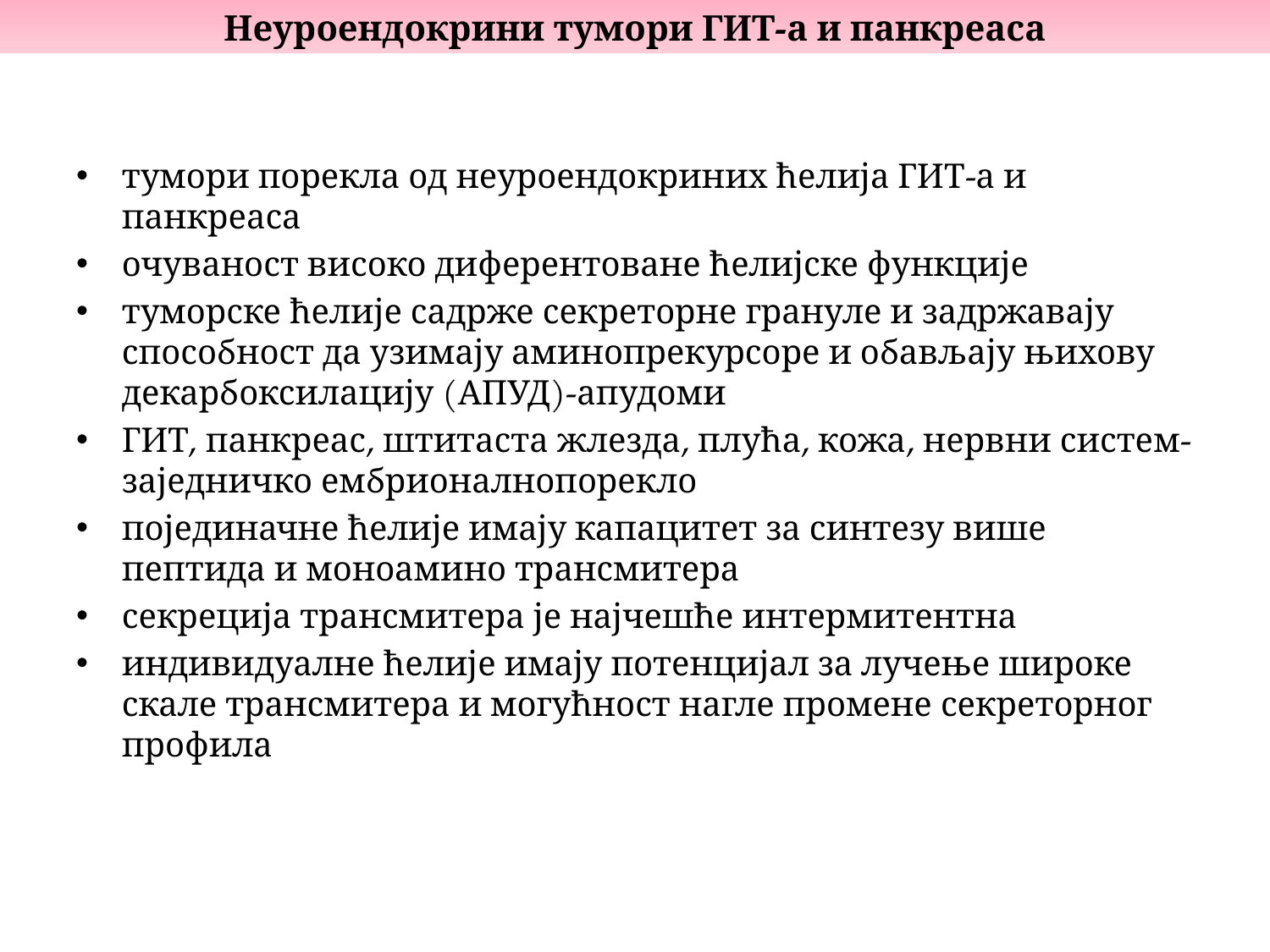

Неуроендокрини тумори ГИТ-а и панкреаса
тумори порекла од неуроендокриних ћелија ГИТ-а и панкреаса
очуваност високо диферентоване ћелијске функције
туморске ћелије садрже секреторне грануле и задржавају способност да узимају аминопрекурсоре и обављају њихову декарбоксилацију (АПУД)-апудоми
ГИТ, панкреас, штитаста жлезда, плућа, кожа, нервни систем-заједничко ембрионалнопорекло
појединачне ћелије имају капацитет за синтезу више пептида и моноамино трансмитера
секреција трансмитера је најчешће интермитентна
индивидуалне ћелије имају потенцијал за лучење широке скале трансмитера и могућност нагле промене секреторног профила